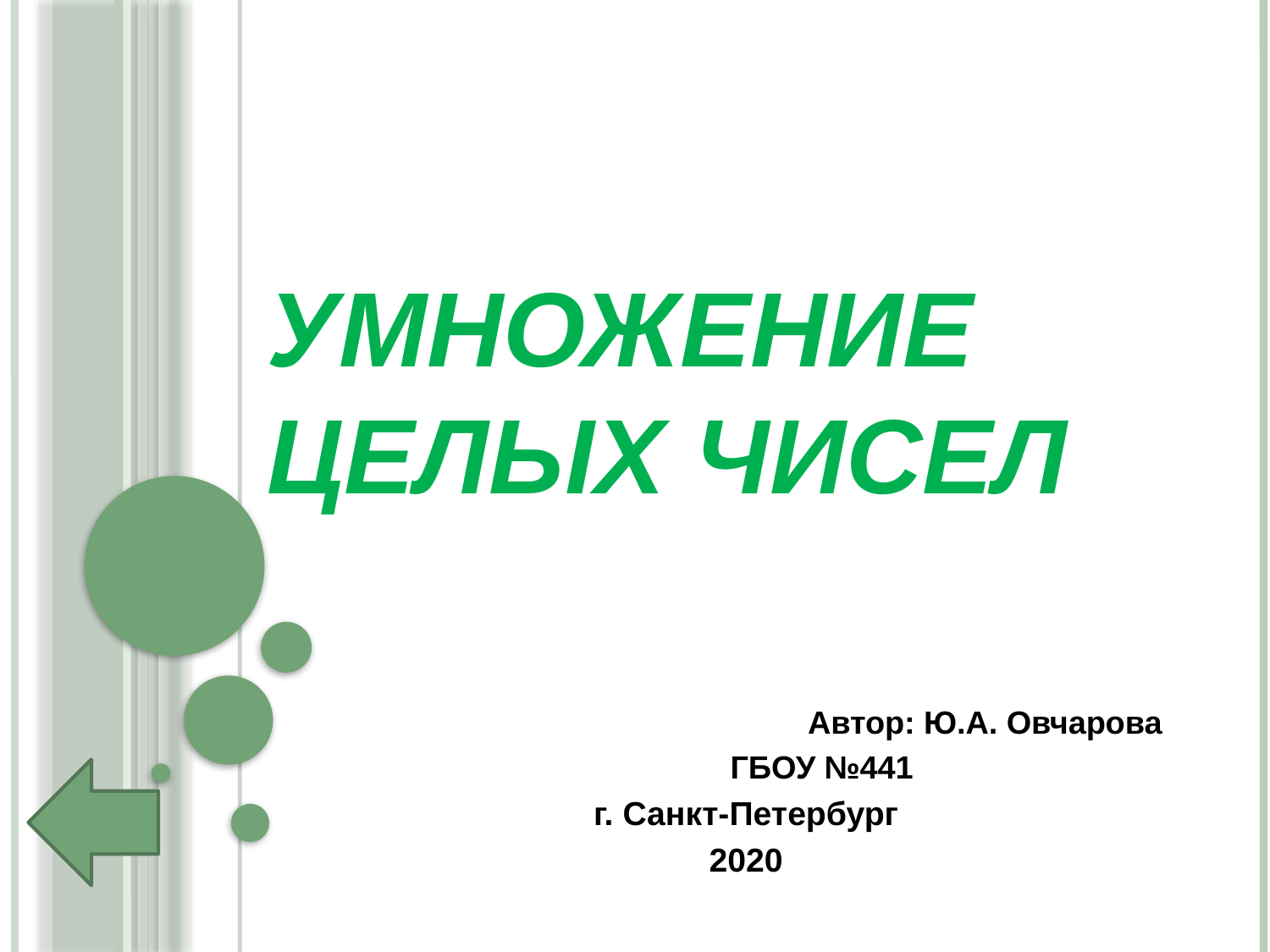

# Умножение целых чисел
Автор: Ю.А. Овчарова
ГБОУ №441
г. Санкт-Петербург
2020